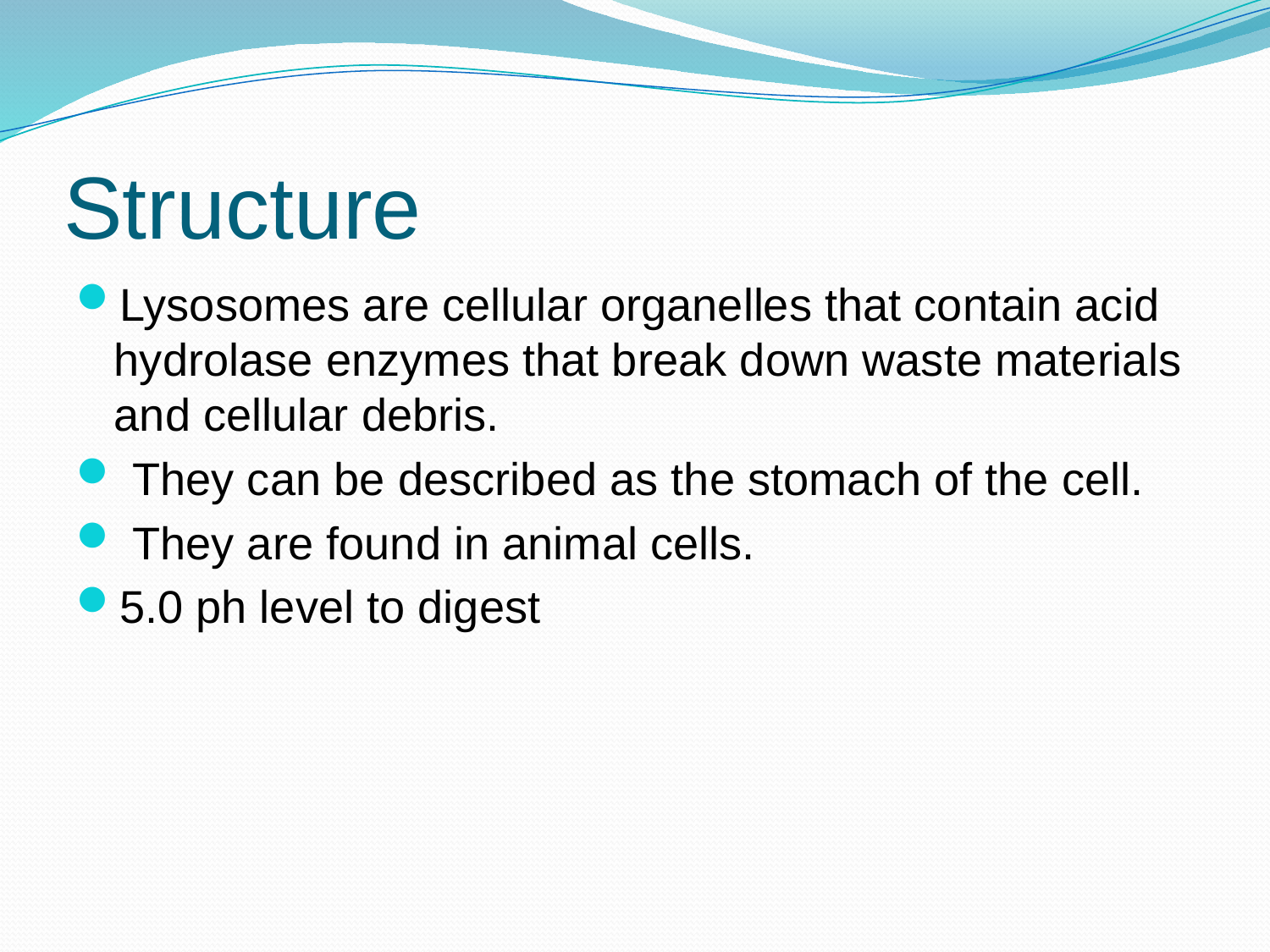

# Structure
Lysosomes are cellular organelles that contain acid hydrolase enzymes that break down waste materials and cellular debris.
 They can be described as the stomach of the cell.
 They are found in animal cells.
5.0 ph level to digest